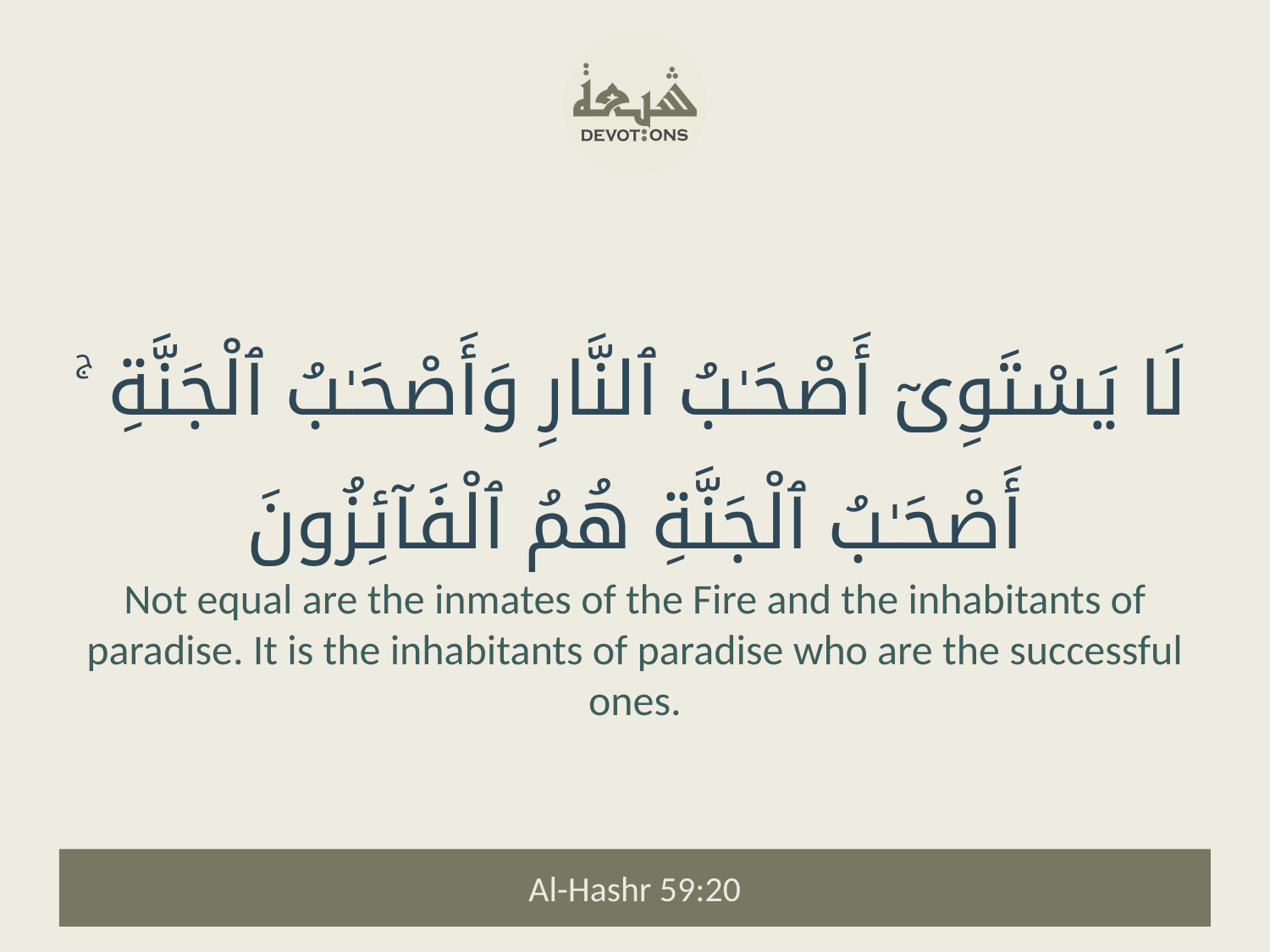

لَا يَسْتَوِىٓ أَصْحَـٰبُ ٱلنَّارِ وَأَصْحَـٰبُ ٱلْجَنَّةِ ۚ أَصْحَـٰبُ ٱلْجَنَّةِ هُمُ ٱلْفَآئِزُونَ
Not equal are the inmates of the Fire and the inhabitants of paradise. It is the inhabitants of paradise who are the successful ones.
Al-Hashr 59:20